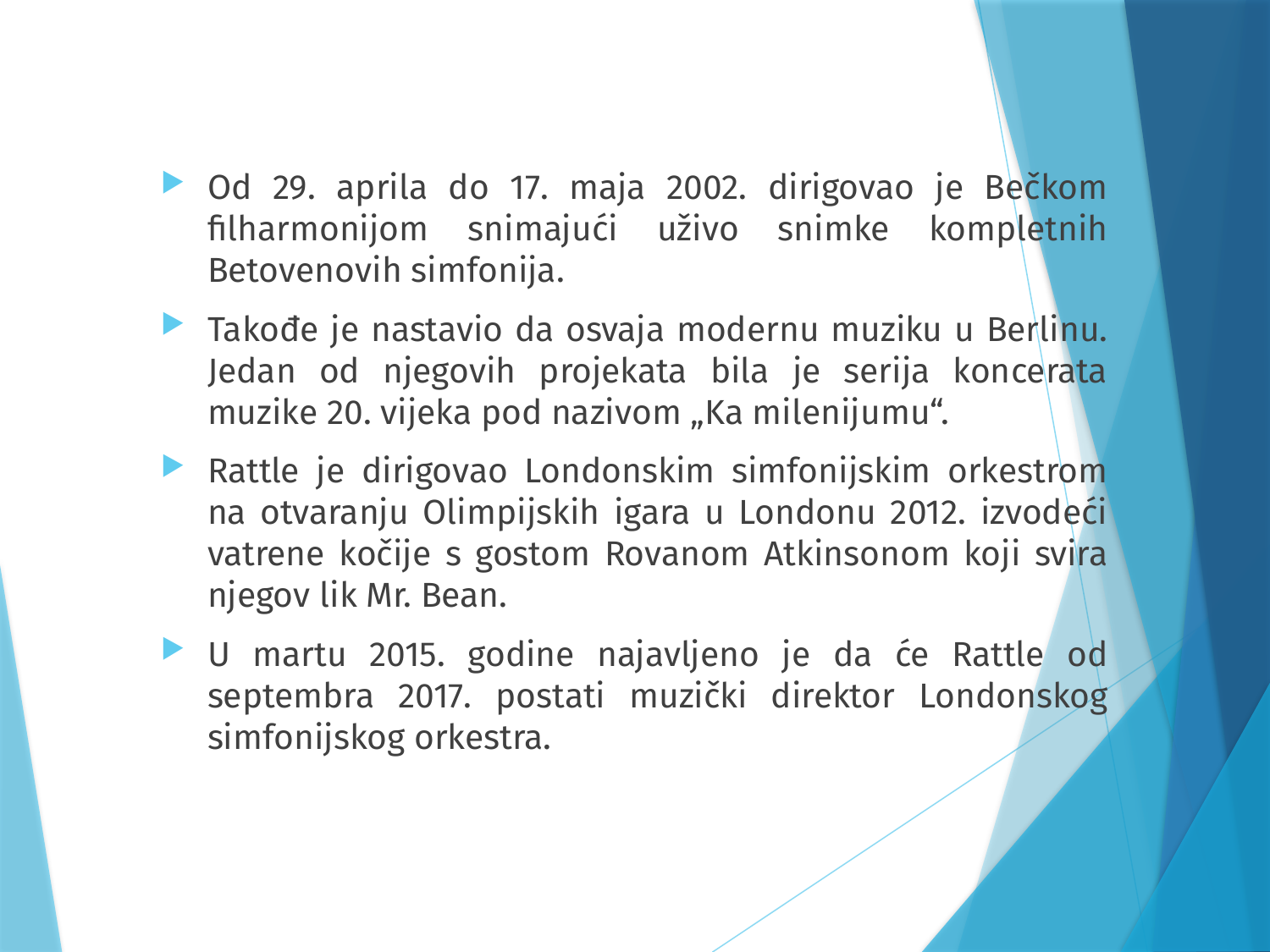

Od 29. aprila do 17. maja 2002. dirigovao je Bečkom filharmonijom snimajući uživo snimke kompletnih Betovenovih simfonija.
Takođe je nastavio da osvaja modernu muziku u Berlinu. Jedan od njegovih projekata bila je serija koncerata muzike 20. vijeka pod nazivom „Ka milenijumu“.
Rattle je dirigovao Londonskim simfonijskim orkestrom na otvaranju Olimpijskih igara u Londonu 2012. izvodeći vatrene kočije s gostom Rovanom Atkinsonom koji svira njegov lik Mr. Bean.
U martu 2015. godine najavljeno je da će Rattle od septembra 2017. postati muzički direktor Londonskog simfonijskog orkestra.